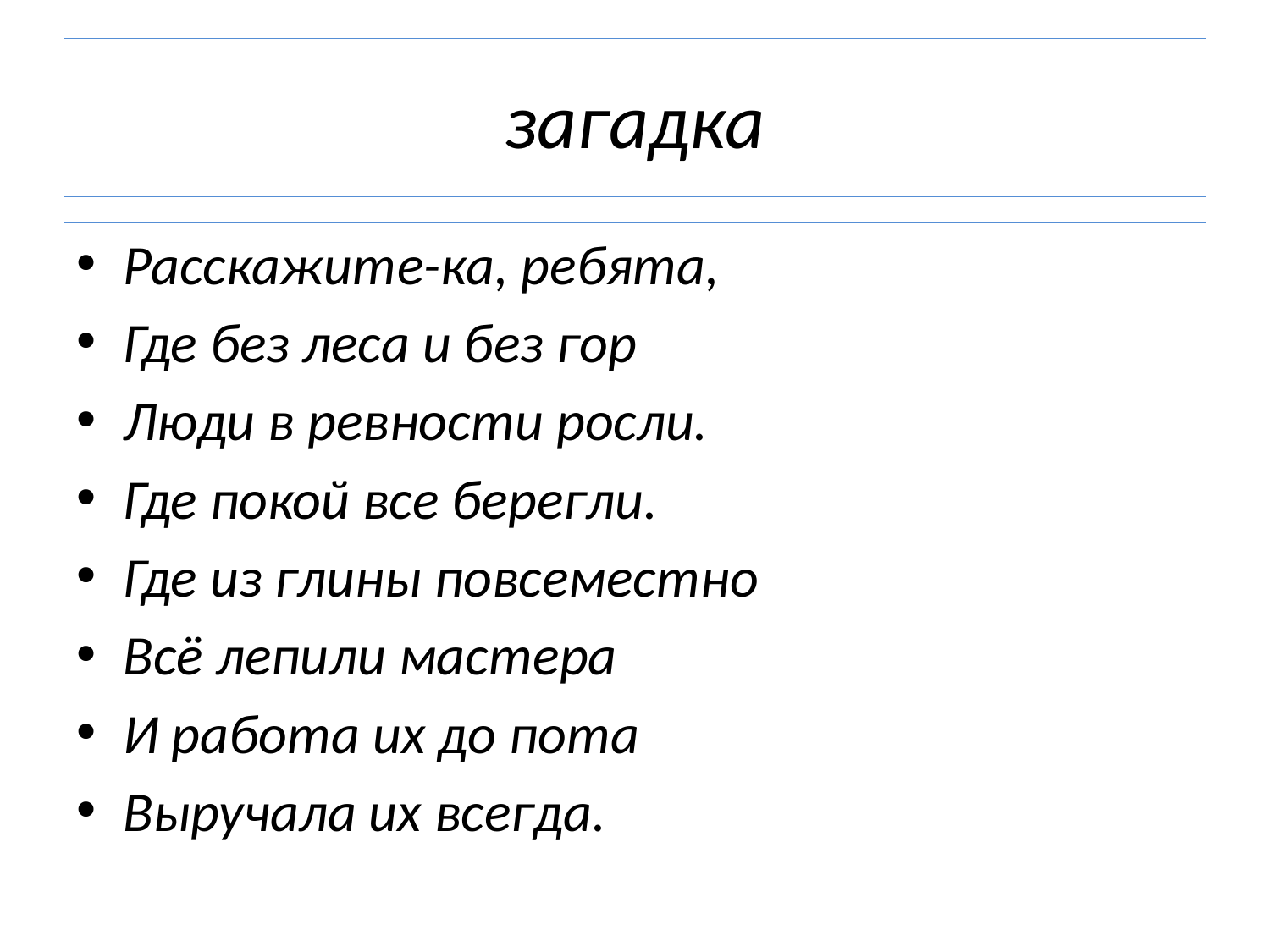

# загадка
Расскажите-ка, ребята,
Где без леса и без гор
Люди в ревности росли.
Где покой все берегли.
Где из глины повсеместно
Всё лепили мастера
И работа их до пота
Выручала их всегда.